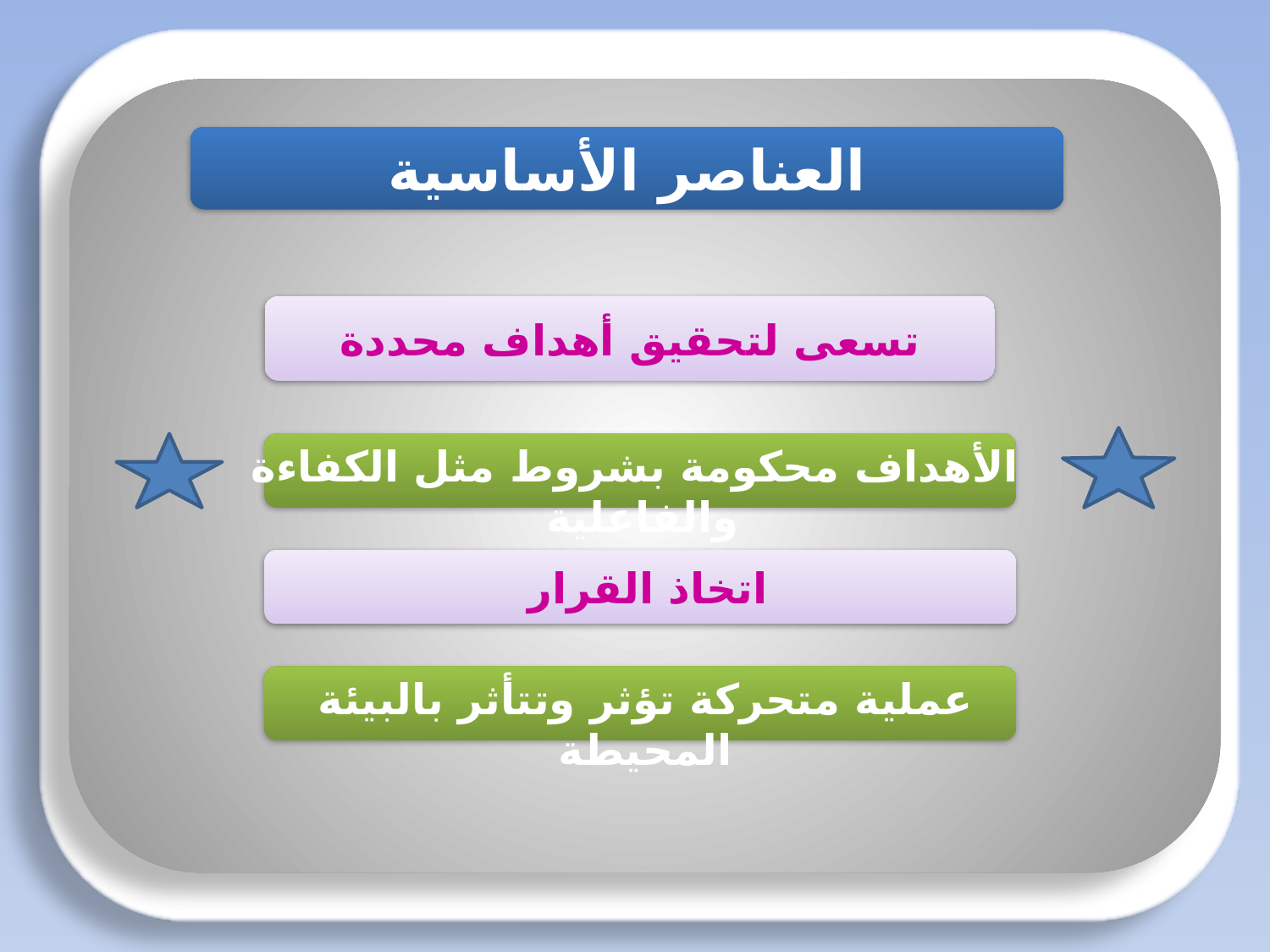

العناصر الأساسية
#
تسعى لتحقيق أهداف محددة

الأهداف محكومة بشروط مثل الكفاءة والفاعلية

اتخاذ القرار

عملية متحركة تؤثر وتتأثر بالبيئة المحيطة